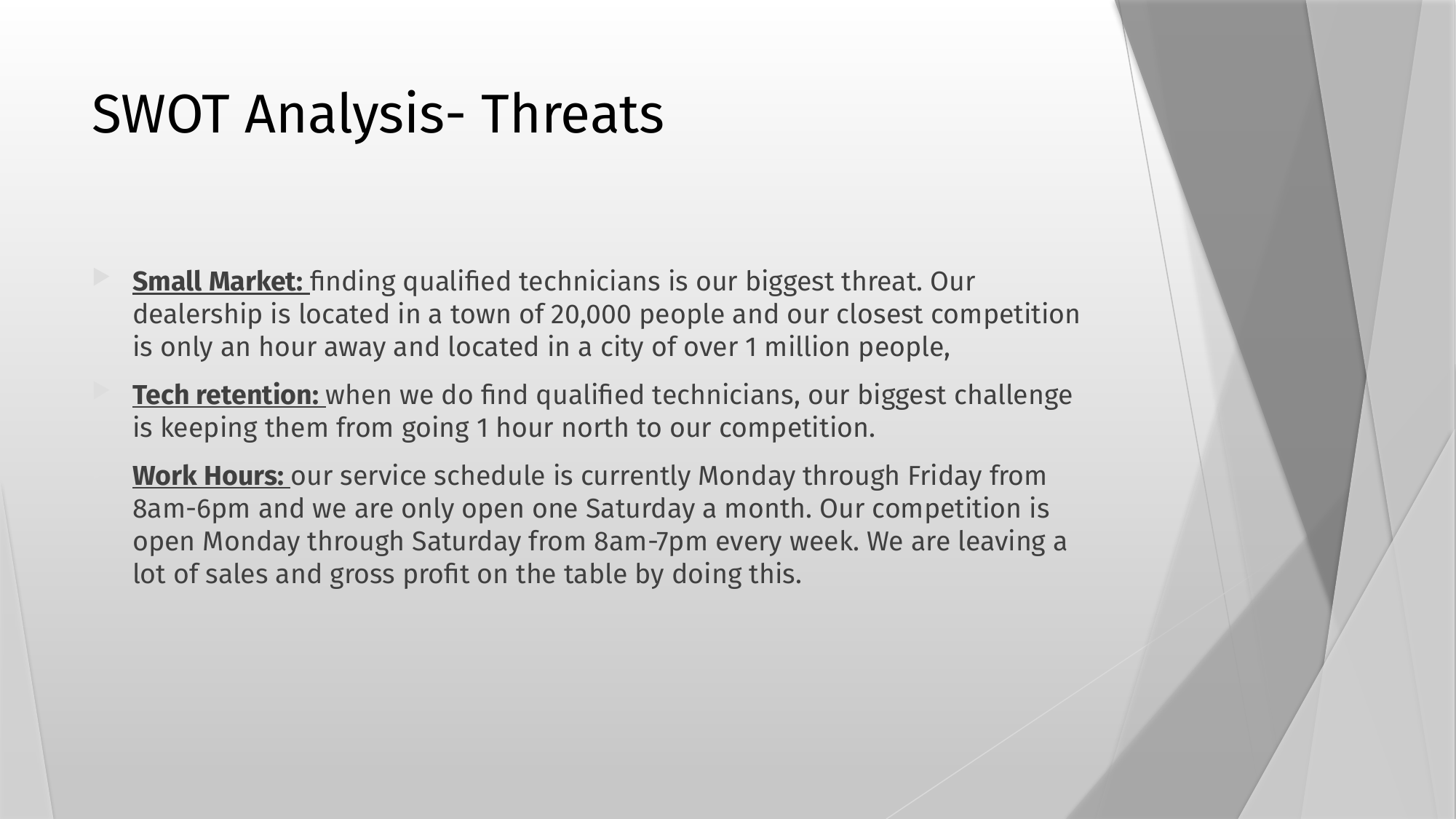

# SWOT Analysis- Threats
Small Market: finding qualified technicians is our biggest threat. Our dealership is located in a town of 20,000 people and our closest competition is only an hour away and located in a city of over 1 million people,
Tech retention: when we do find qualified technicians, our biggest challenge is keeping them from going 1 hour north to our competition.
Work Hours: our service schedule is currently Monday through Friday from 8am-6pm and we are only open one Saturday a month. Our competition is open Monday through Saturday from 8am-7pm every week. We are leaving a lot of sales and gross profit on the table by doing this.